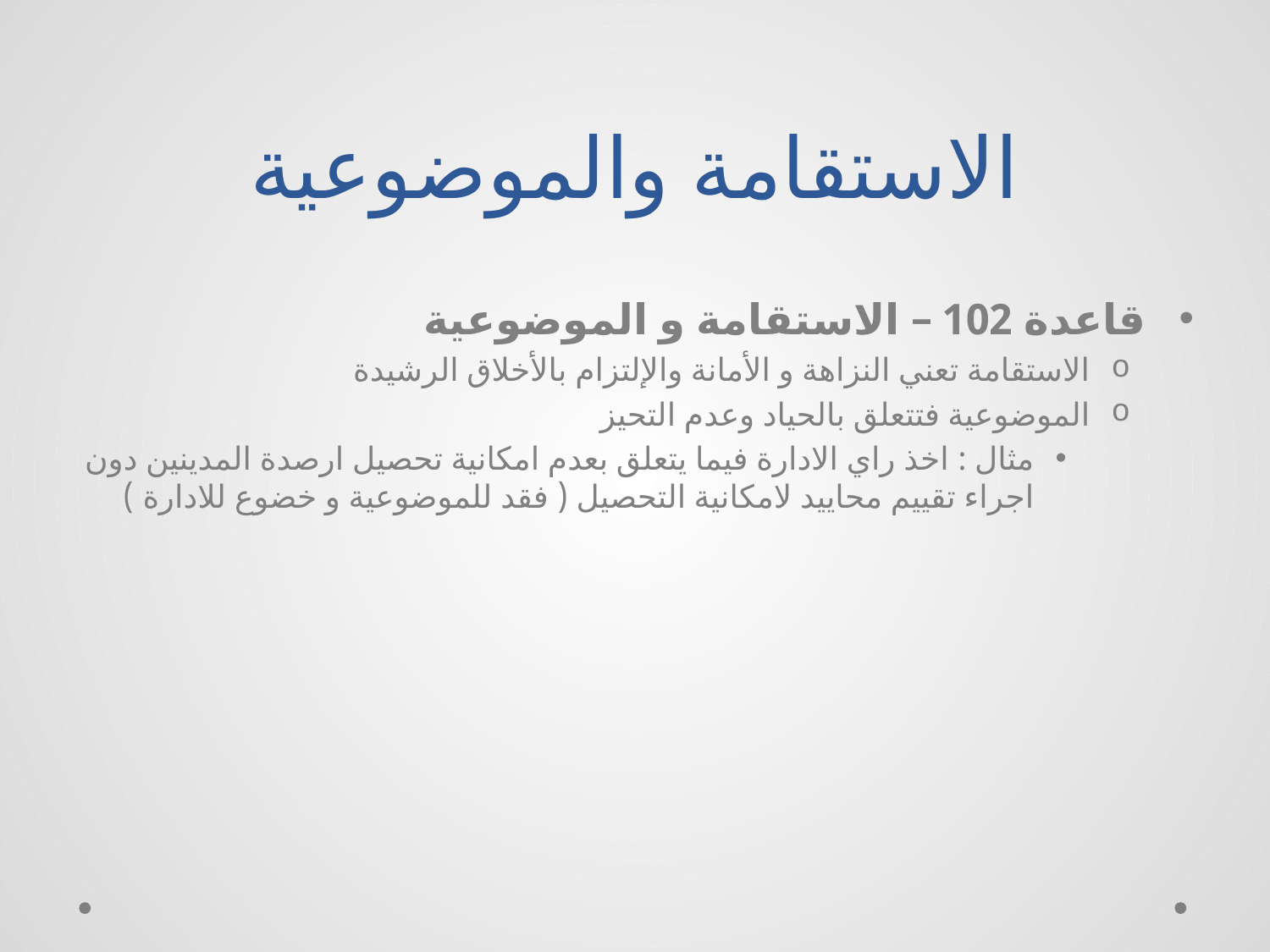

# الاستقامة والموضوعية
قاعدة 102 – الاستقامة و الموضوعية
الاستقامة تعني النزاهة و الأمانة والإلتزام بالأخلاق الرشيدة
الموضوعية فتتعلق بالحياد وعدم التحيز
مثال : اخذ راي الادارة فيما يتعلق بعدم امكانية تحصيل ارصدة المدينين دون اجراء تقييم محاييد لامكانية التحصيل ( فقد للموضوعية و خضوع للادارة )